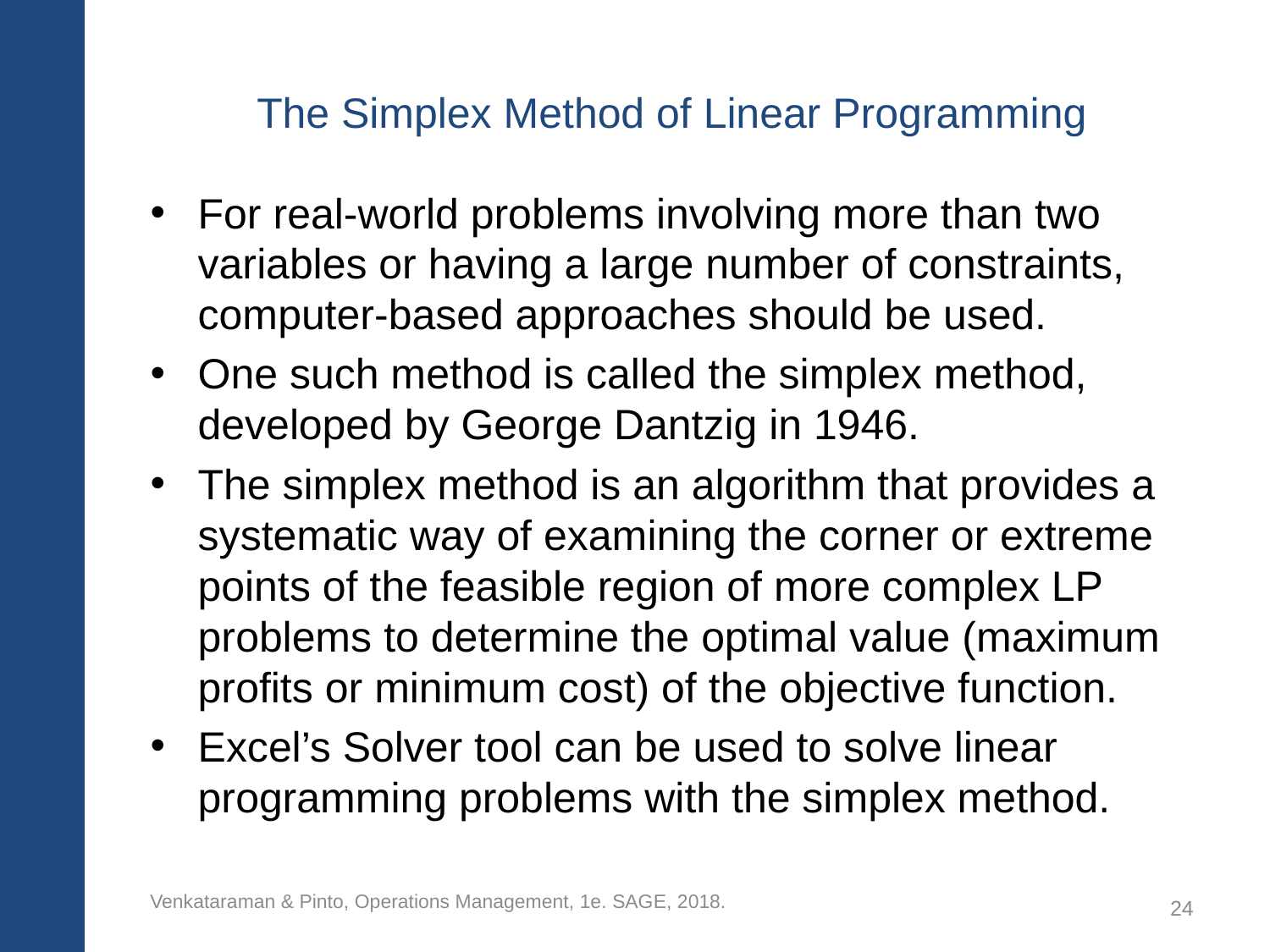

# The Simplex Method of Linear Programming
For real-world problems involving more than two variables or having a large number of constraints, computer-based approaches should be used.
One such method is called the simplex method, developed by George Dantzig in 1946.
The simplex method is an algorithm that provides a systematic way of examining the corner or extreme points of the feasible region of more complex LP problems to determine the optimal value (maximum profits or minimum cost) of the objective function.
Excel’s Solver tool can be used to solve linear programming problems with the simplex method.
Venkataraman & Pinto, Operations Management, 1e. SAGE, 2018.
24